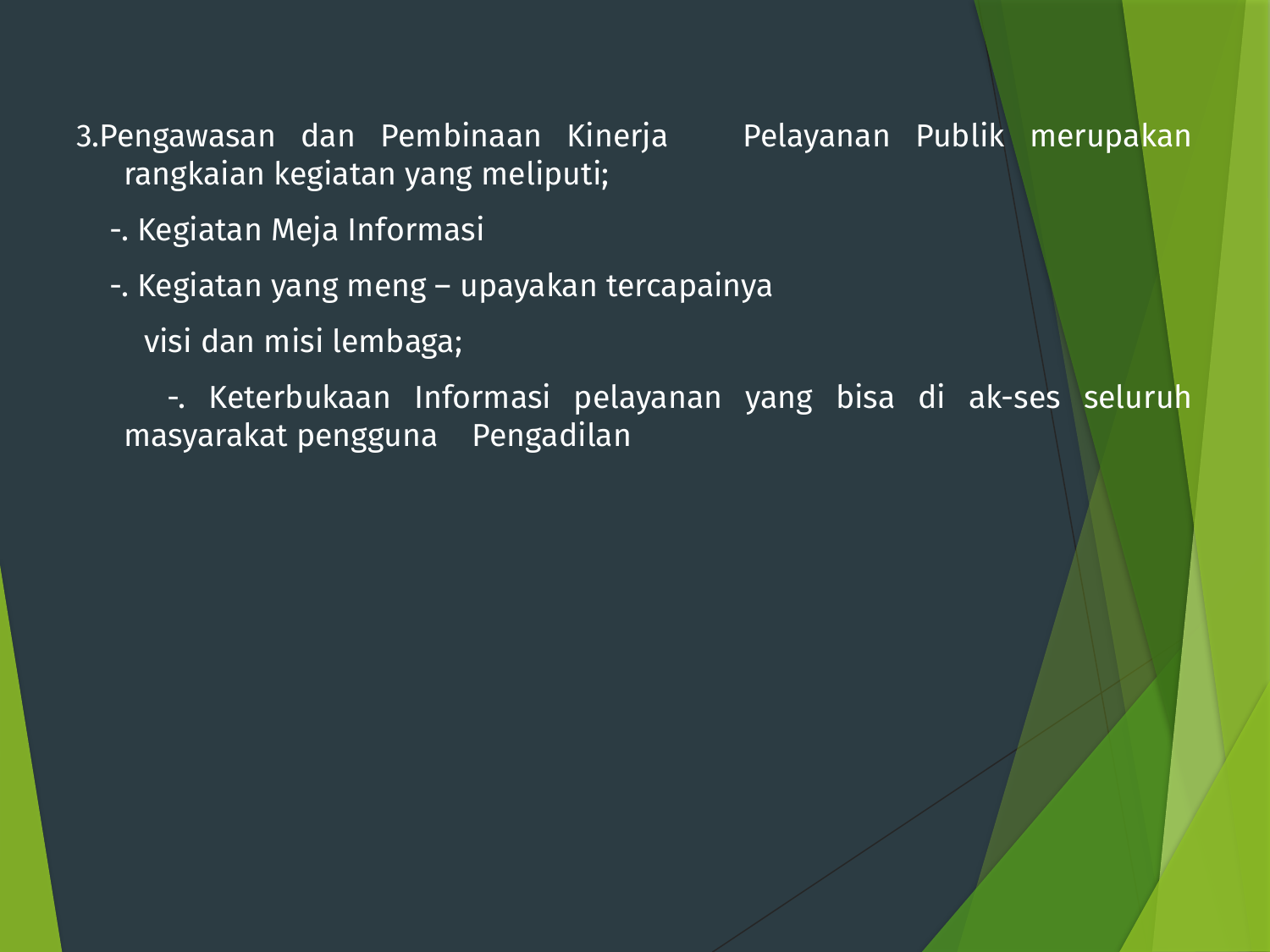

3.Pengawasan dan Pembinaan Kinerja   Pelayanan Publik merupakan rangkaian kegiatan yang meliputi;
    -. Kegiatan Meja Informasi
    -. Kegiatan yang meng – upayakan tercapainya
        visi dan misi lembaga;
    -. Keterbukaan Informasi pelayanan yang bisa di ak-ses seluruh masyarakat pengguna    Pengadilan